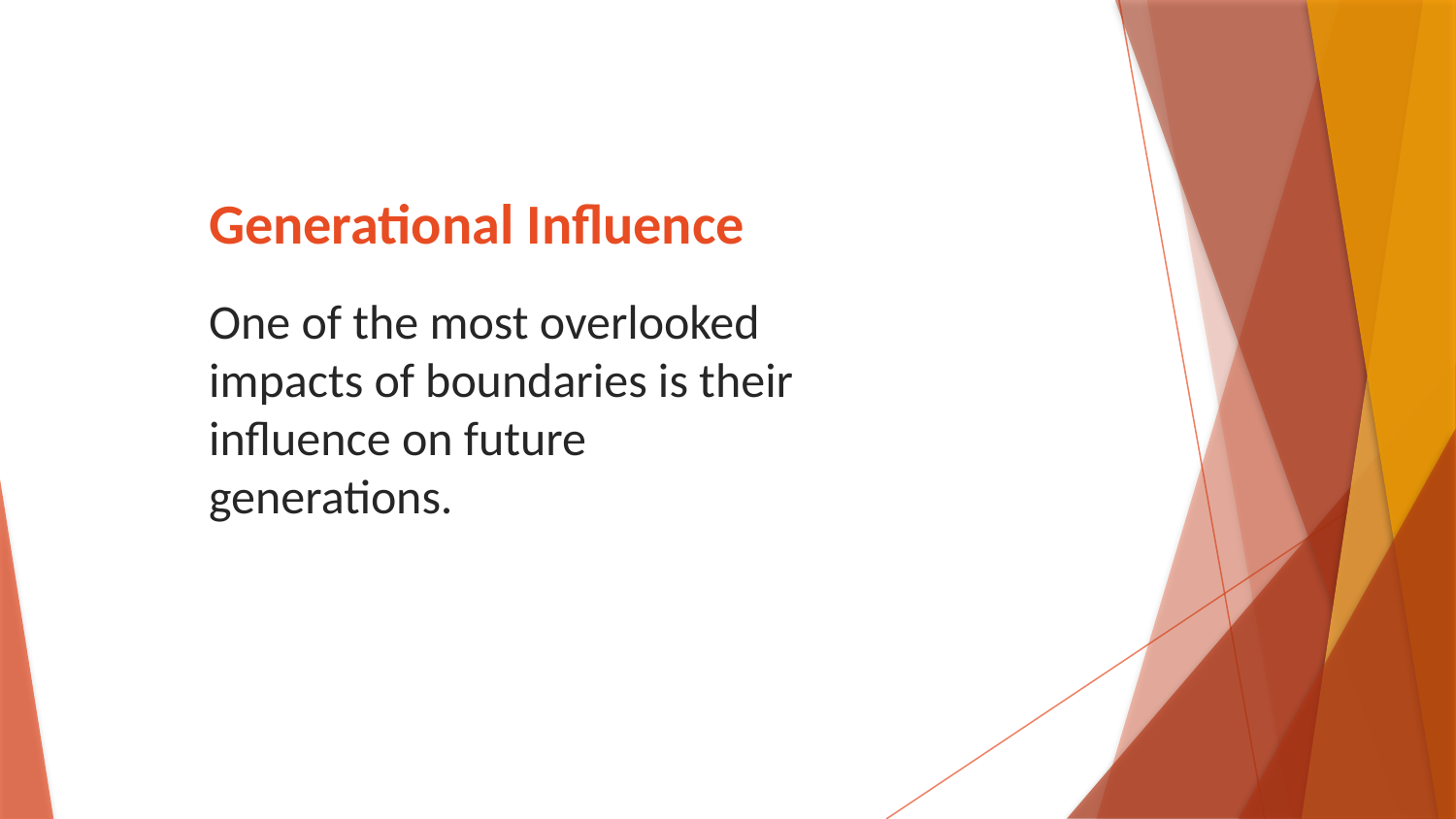

# Generational Influence
One of the most overlooked impacts of boundaries is their influence on future generations.